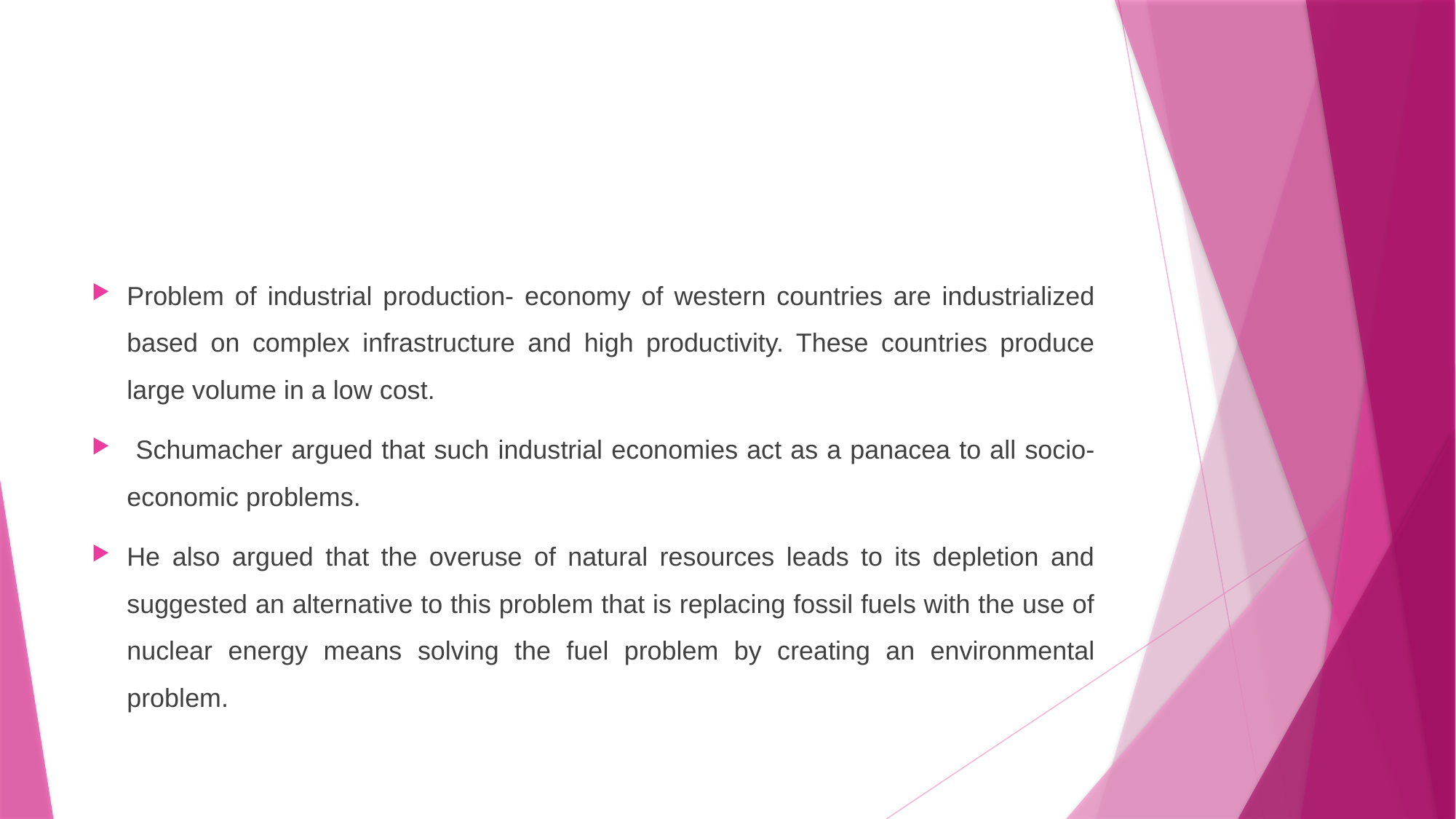

Problem of industrial production- economy of western countries are industrialized based on complex infrastructure and high productivity. These countries produce large volume in a low cost.
 Schumacher argued that such industrial economies act as a panacea to all socio-economic problems.
He also argued that the overuse of natural resources leads to its depletion and suggested an alternative to this problem that is replacing fossil fuels with the use of nuclear energy means solving the fuel problem by creating an environmental problem.